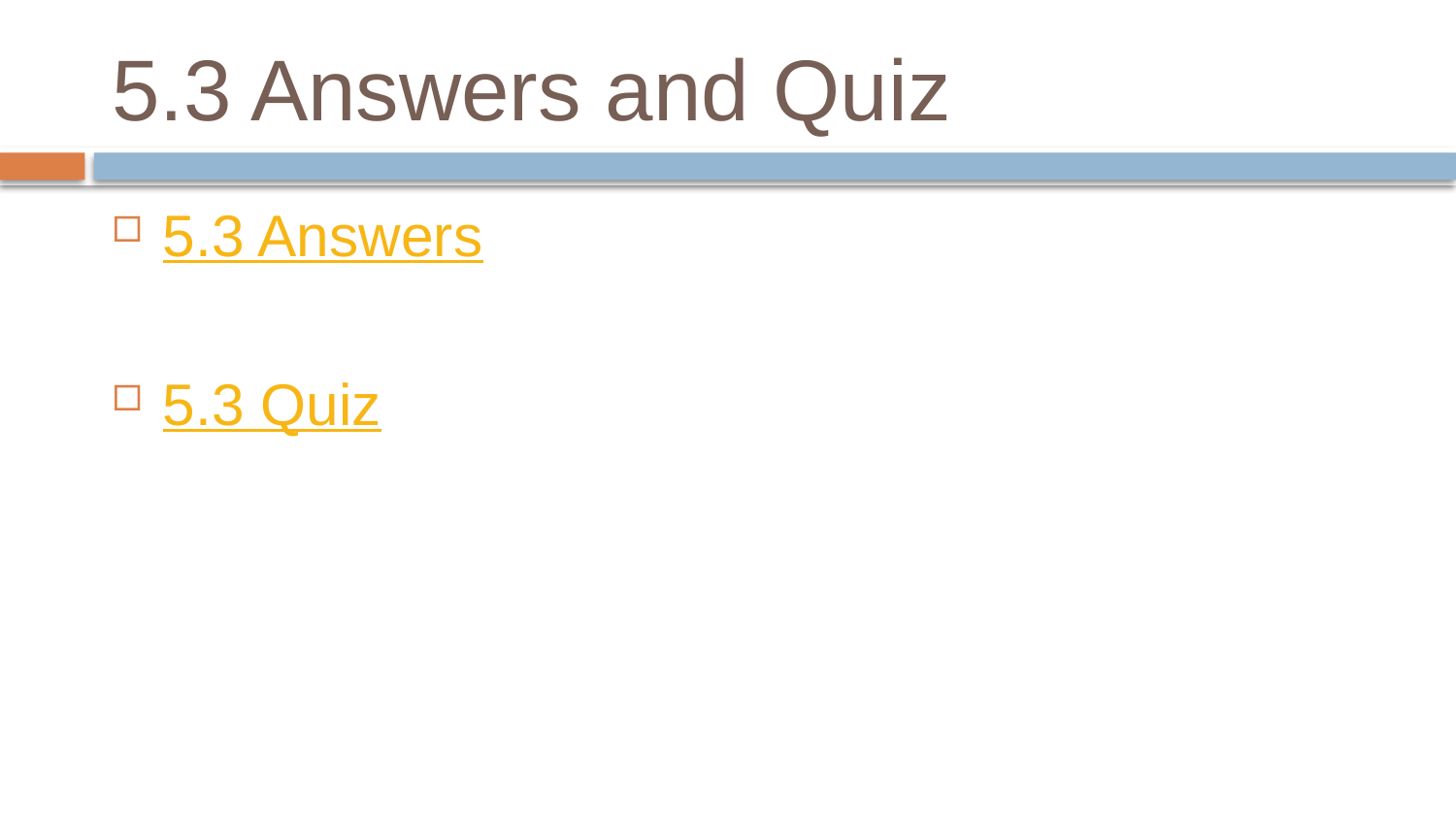

# 5.3 Answers and Quiz
5.3 Answers

5.3 Quiz